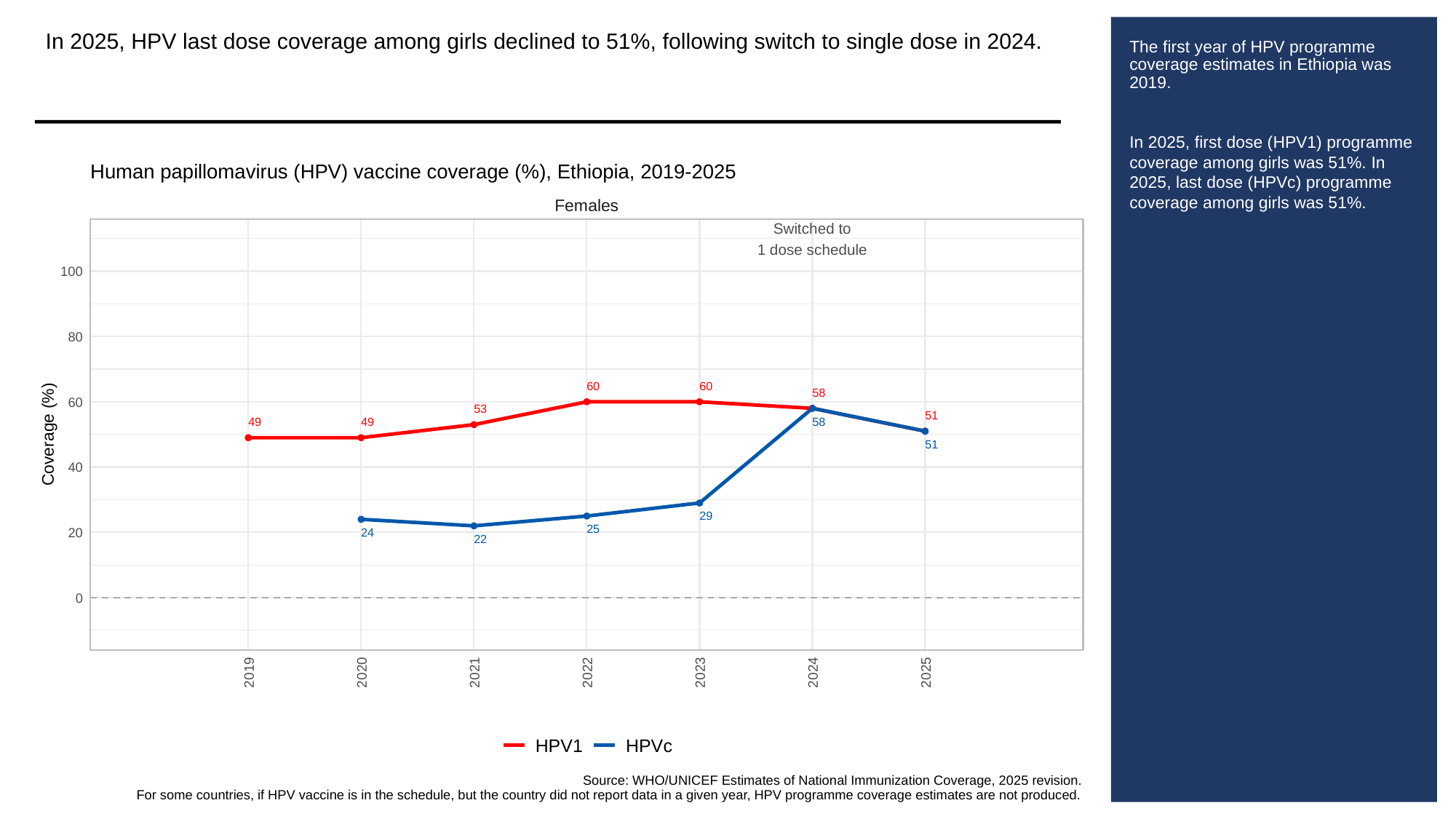

In 2025, HPV last dose coverage among girls declined to 51%, following switch to single dose in 2024.
# The first year of HPV programme coverage estimates in Ethiopia was 2019.

In 2025, first dose (HPV1) programme coverage among girls was 51%. In 2025, last dose (HPVc) programme coverage among girls was 51%.

Human papillomavirus (HPV) vaccine coverage (%), Ethiopia, 2019-2025
Females

Switched to

1 dose schedule
100

80

60
60
58
60

53

51
58
49
49

Coverage (%)

51
40

29

25
20
24

22

0

2019
2020
2021
2022
2023
2024
2025
HPV1
HPVc

Source: WHO/UNICEF Estimates of National Immunization Coverage, 2025 revision.
For some countries, if HPV vaccine is in the schedule, but the country did not report data in a given year, HPV programme coverage estimates are not produced.